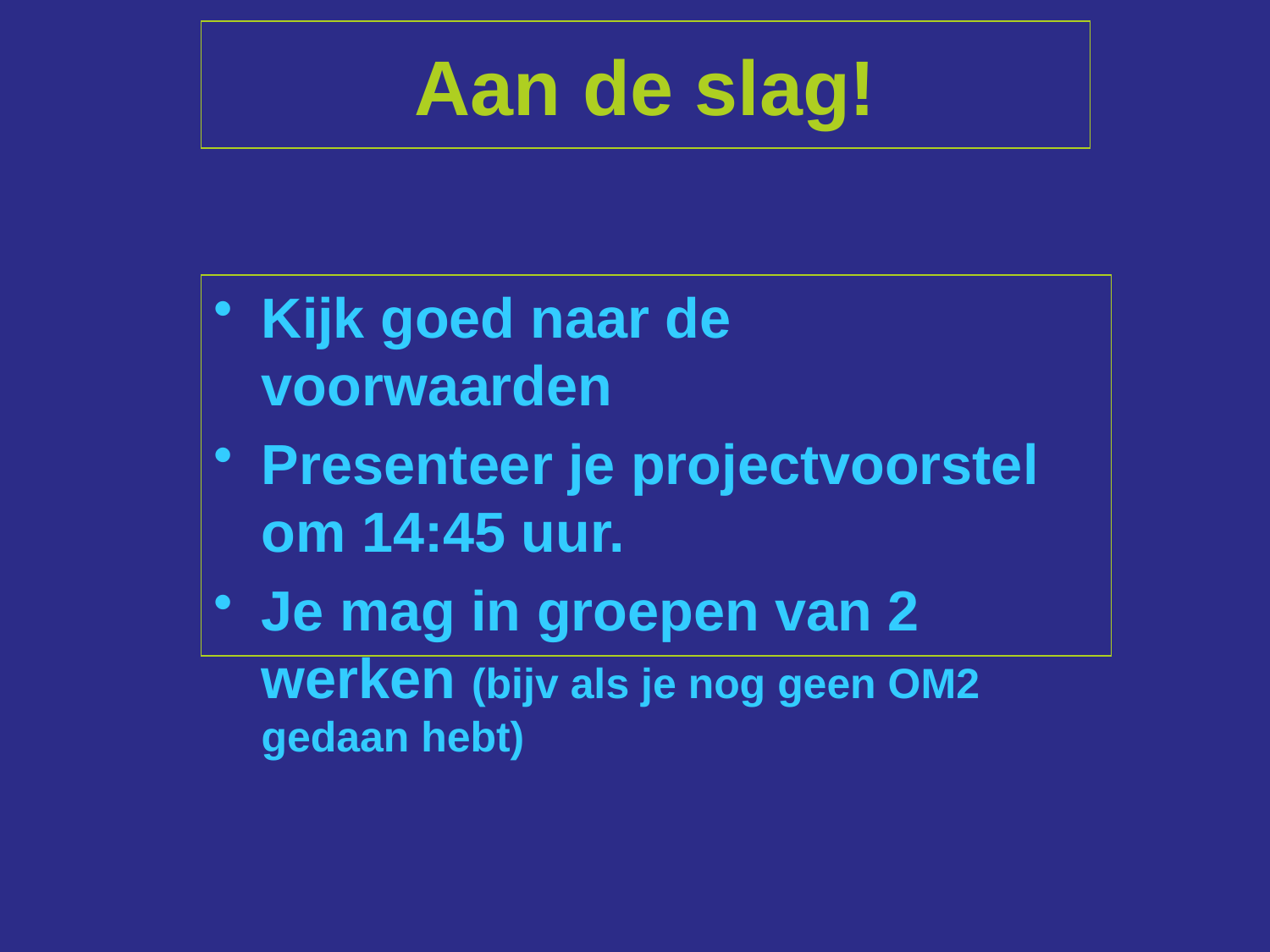

# Aan de slag!
Kijk goed naar de voorwaarden
Presenteer je projectvoorstel om 14:45 uur.
Je mag in groepen van 2 werken (bijv als je nog geen OM2 gedaan hebt)